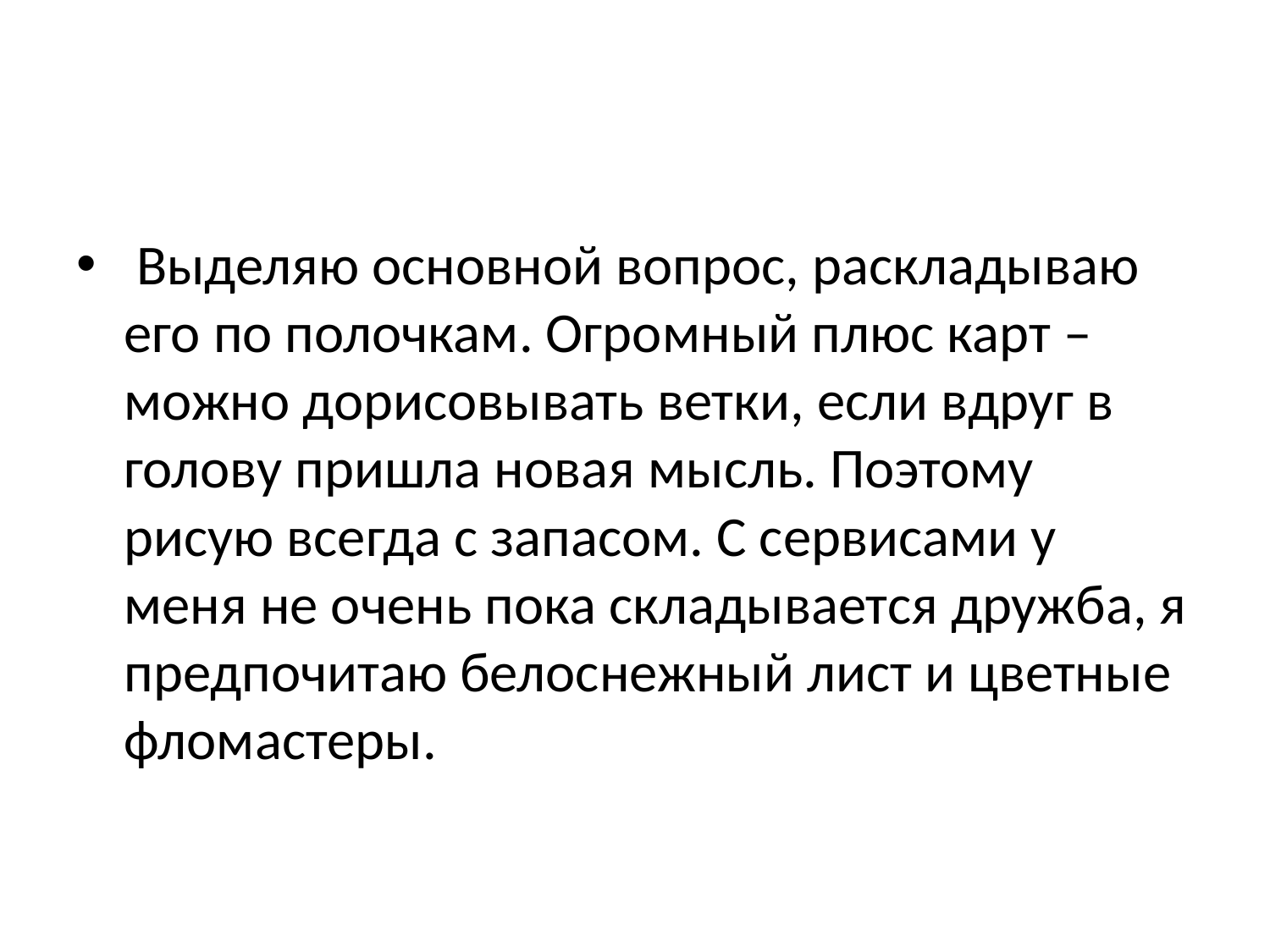

#
 Выделяю основной вопрос, раскладываю его по полочкам. Огромный плюс карт – можно дорисовывать ветки, если вдруг в голову пришла новая мысль. Поэтому рисую всегда с запасом. С сервисами у меня не очень пока складывается дружба, я предпочитаю белоснежный лист и цветные фломастеры.